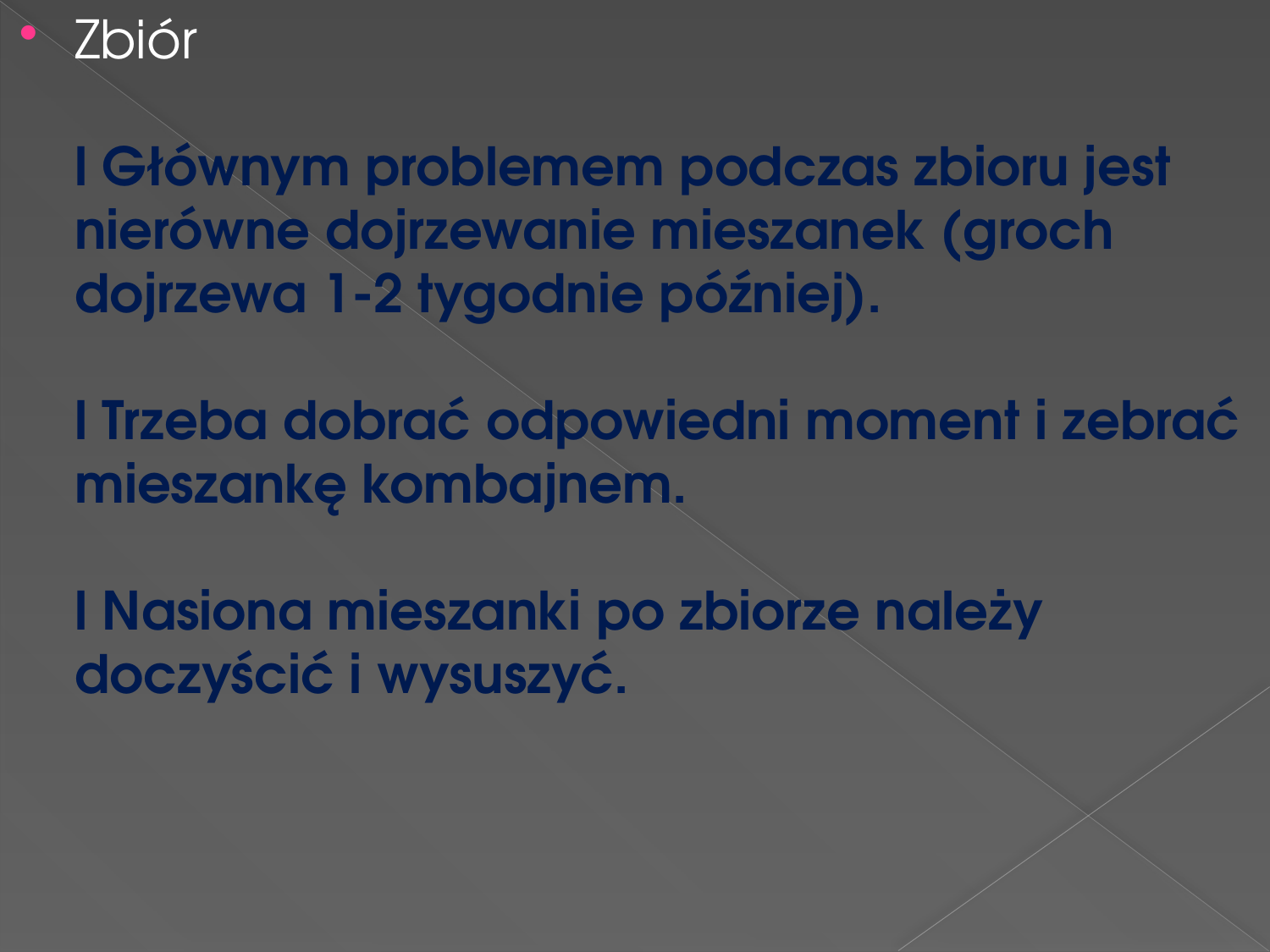

Zbiór
l Głównym problemem podczas zbioru jest nierówne dojrzewanie mieszanek (groch dojrzewa 1-2 tygodnie później).
l Trzeba dobrać odpowiedni moment i zebrać mieszankę kombajnem.
l Nasiona mieszanki po zbiorze należy doczyścić i wysuszyć.